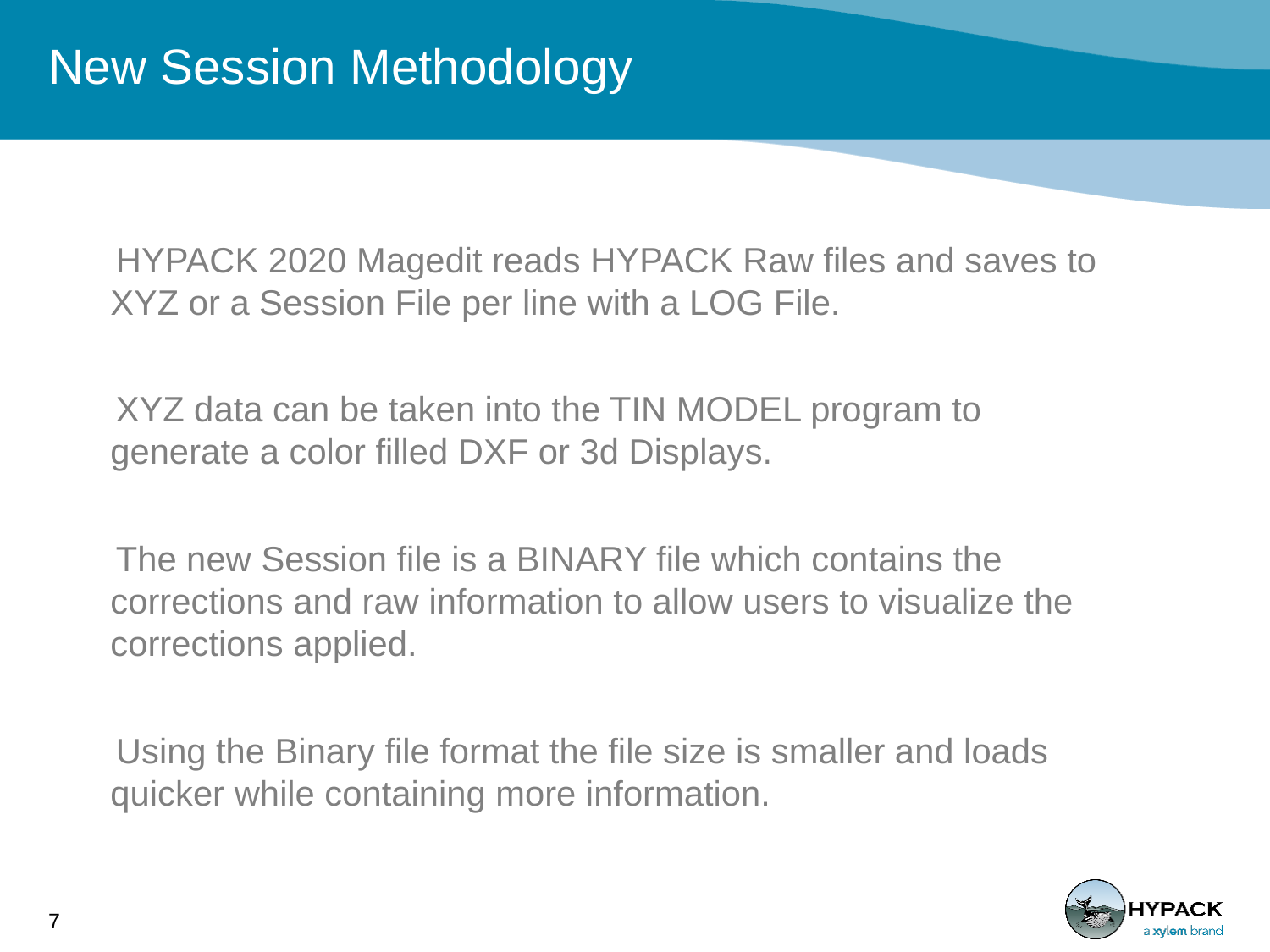

# New Session Methodology
HYPACK 2020 Magedit reads HYPACK Raw files and saves to XYZ or a Session File per line with a LOG File.

XYZ data can be taken into the TIN MODEL program to generate a color filled DXF or 3d Displays.

The new Session file is a BINARY file which contains the corrections and raw information to allow users to visualize the corrections applied.

Using the Binary file format the file size is smaller and loads quicker while containing more information.
7